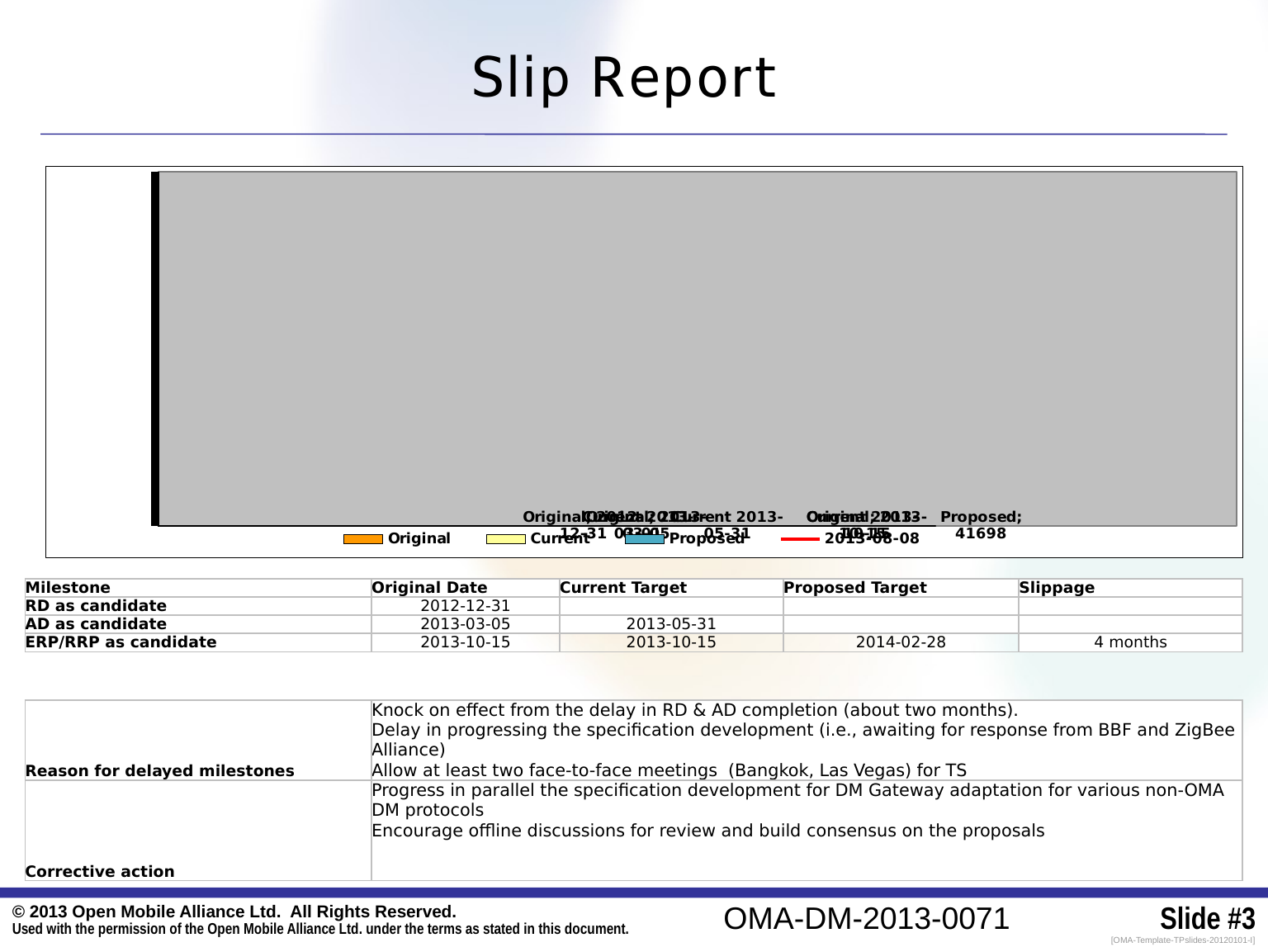

Slip Report

[unsupported chart]

| Milestone | Original Date | Current Target | Proposed Target | Slippage |
| --- | --- | --- | --- | --- |
| RD as candidate | 2012-12-31 |  |  |  |
| AD as candidate | 2013-03-05 | 2013-05-31 |  |  |
| ERP/RRP as candidate | 2013-10-15 | 2013-10-15 | 2014-02-28 | 4 months |
|  |  |  |  |  |
|  |  |  |  |  |
|  |  |  |  |  |
| Reason for delayed milestones | Knock on effect from the delay in RD & AD completion (about two months). Delay in progressing the specification development (i.e., awaiting for response from BBF and ZigBee Alliance) Allow at least two face-to-face meetings (Bangkok, Las Vegas) for TS |  |  |  |
| Corrective action | Progress in parallel the specification development for DM Gateway adaptation for various non-OMA DM protocols Encourage offline discussions for review and build consensus on the proposals |  |  |  |